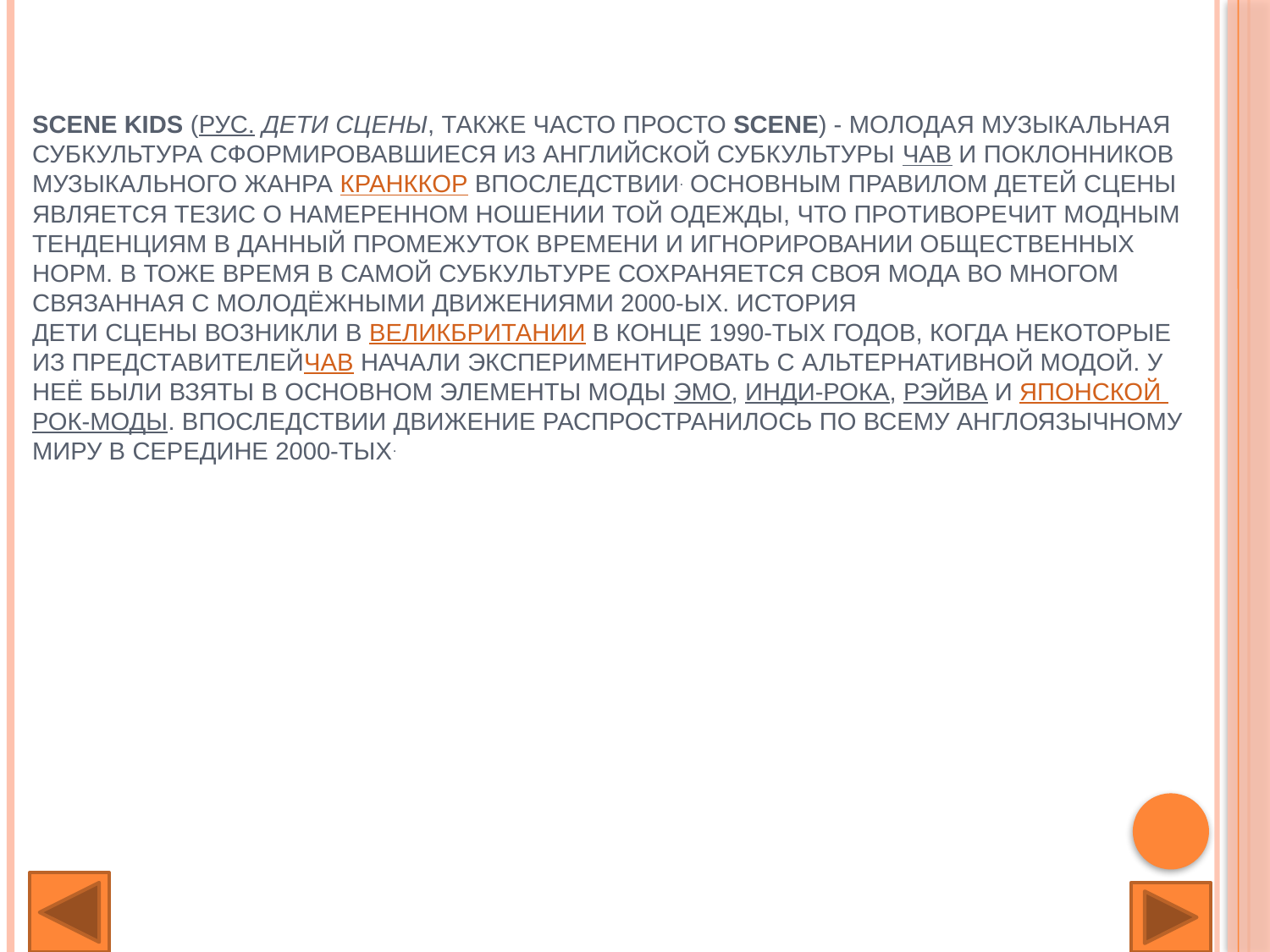

# Scene Kids (рус. Дети Сцены, также часто просто Scene) - молодая музыкальная субкультура сформировавшиеся из английской субкультуры чав и поклонников музыкального жанра кранккор впоследствии. Основным правилом Детей Сцены является тезис о намеренном ношении той одежды, что противоречит модным тенденциям в данный промежуток времени и игнорировании общественных норм. В тоже время в самой субкультуре сохраняется своя мода во многом связанная с молодёжными движениями 2000-ых. История Дети Сцены возникли в Великбритании в конце 1990-тых годов, когда некоторые из представителейчав начали экспериментировать с альтернативной модой. У неё были взяты в основном элементы моды эмо, инди-рока, рэйва и японской рок-моды. Впоследствии движение распространилось по всему англоязычному миру в середине 2000-тых.